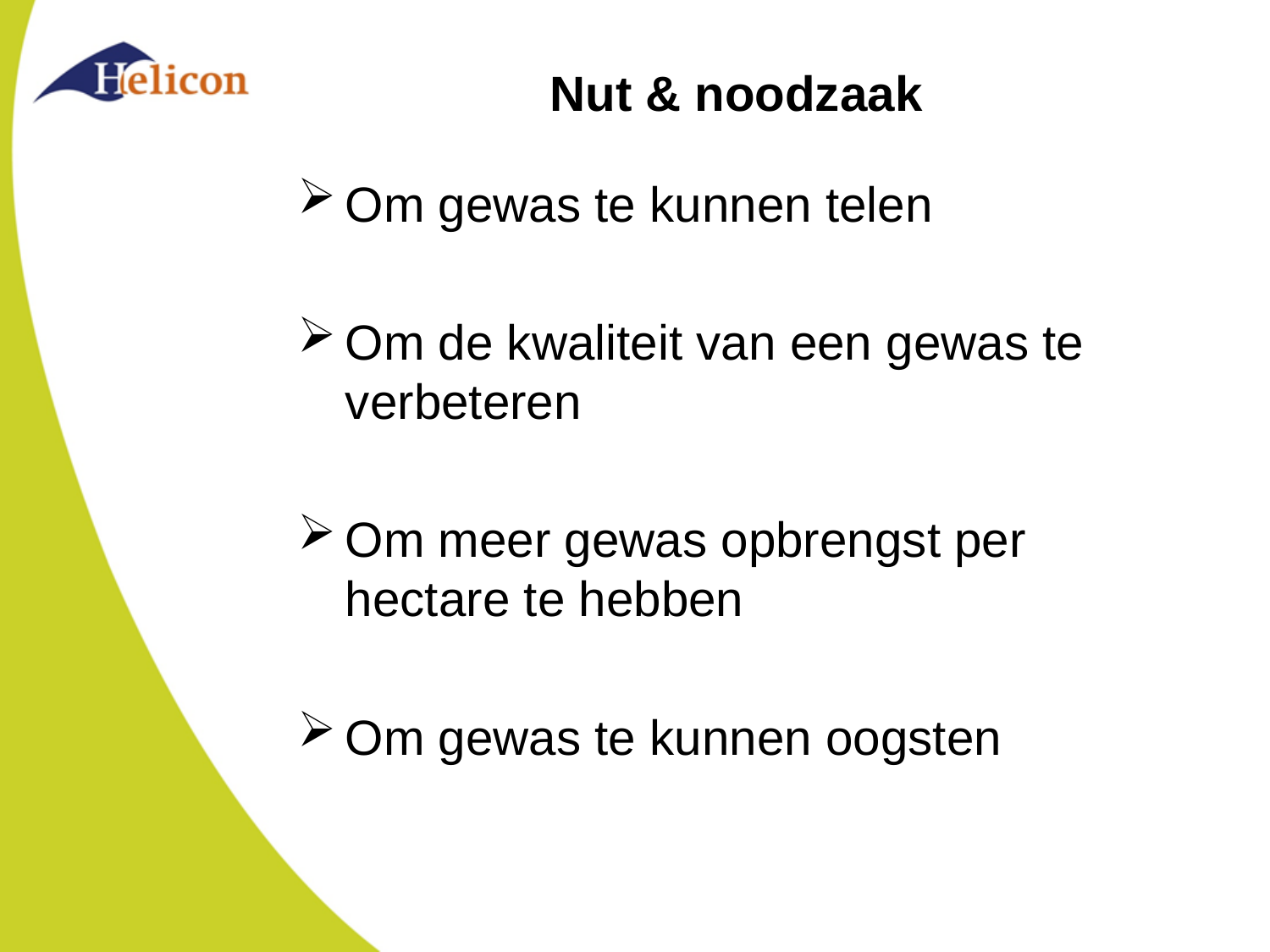

# Nut & noodzaak
Om gewas te kunnen telen

Om de kwaliteit van een gewas te verbeteren

Om meer gewas opbrengst per hectare te hebben

Om gewas te kunnen oogsten